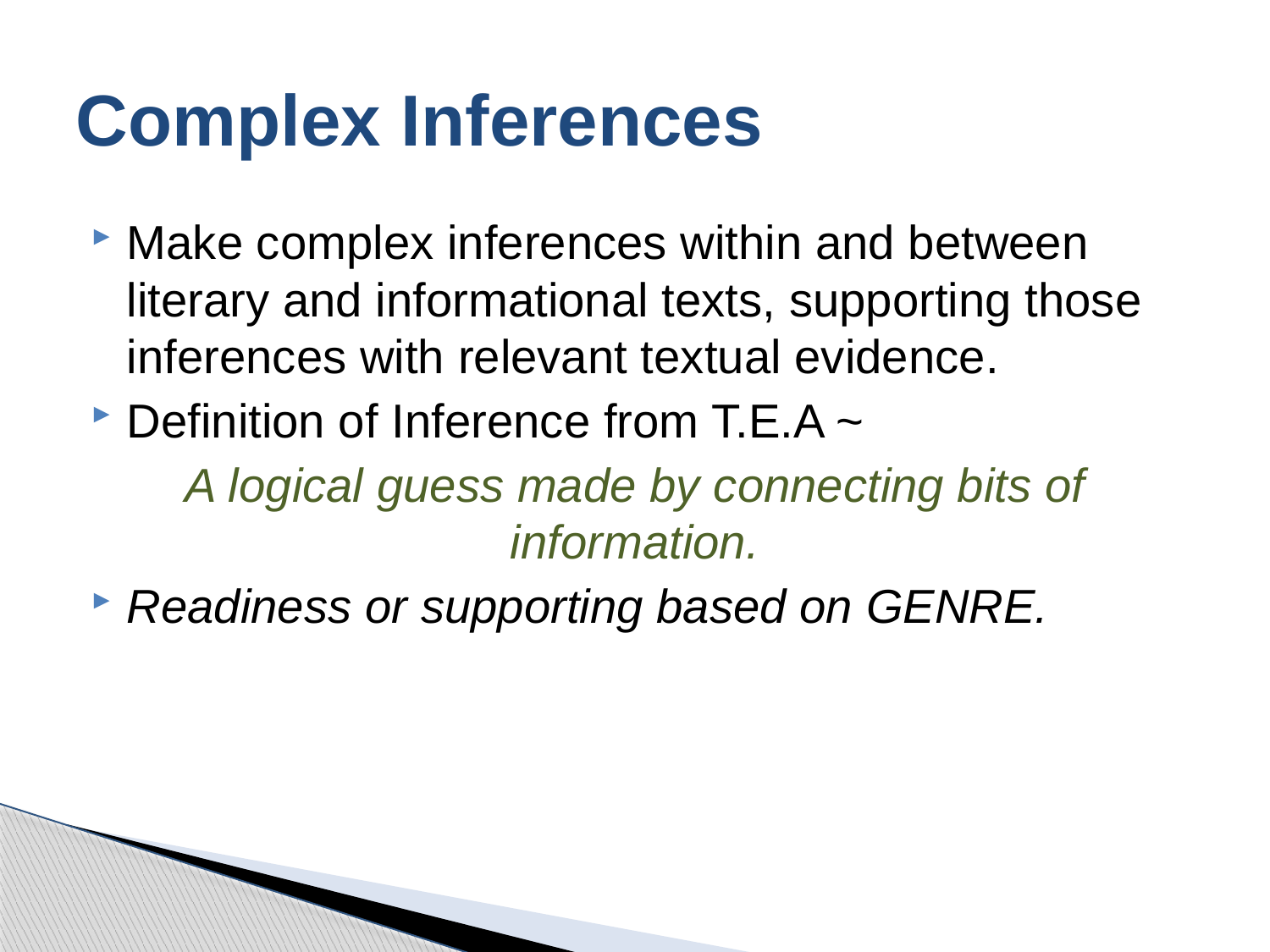

# Complex Inferences
Make complex inferences within and between literary and informational texts, supporting those inferences with relevant textual evidence.
Definition of Inference from T.E.A ~
A logical guess made by connecting bits of information.
Readiness or supporting based on GENRE.